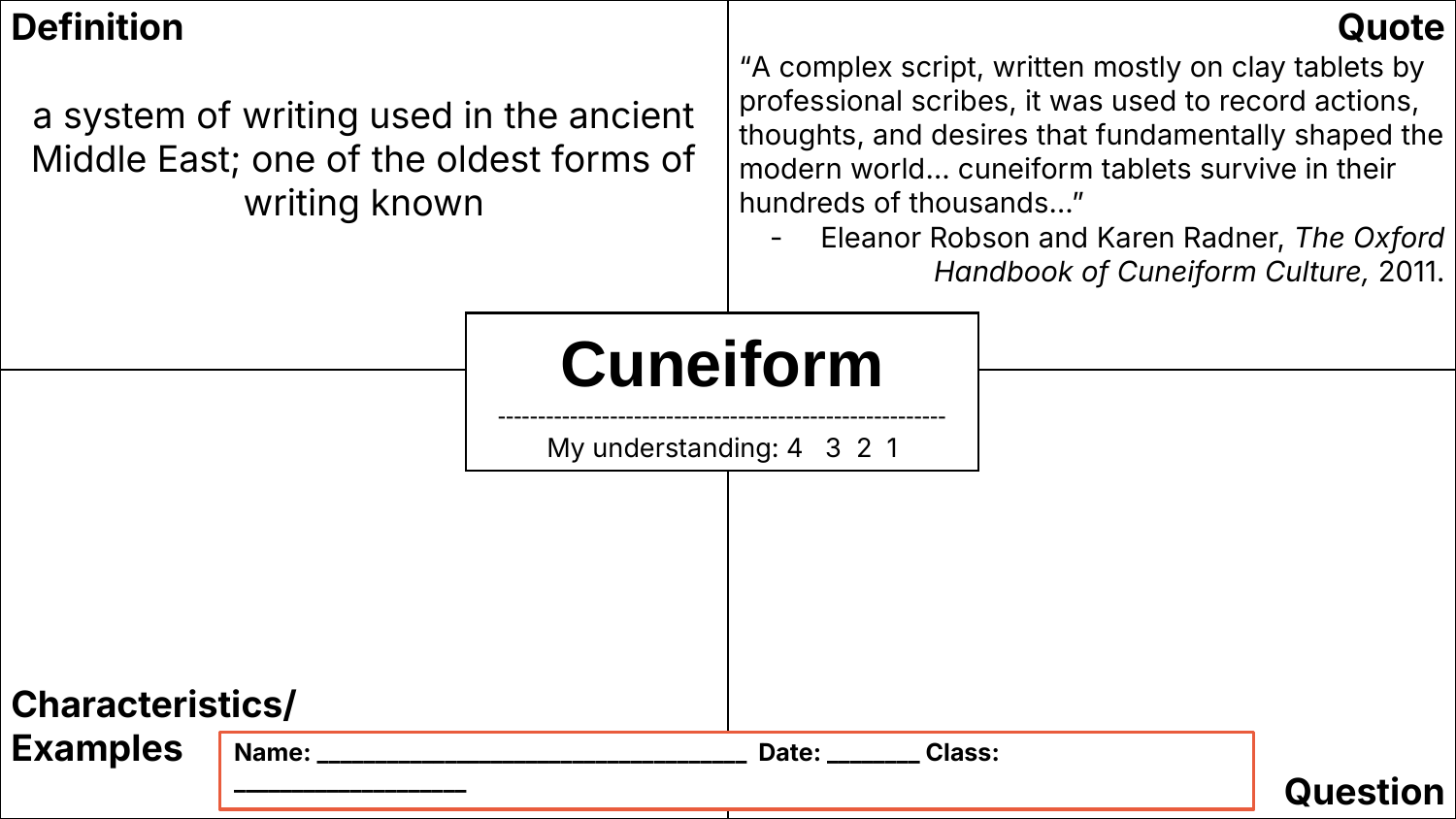

| Definition a system of writing used in the ancient Middle East; one of the oldest forms of writing known | Quote “A complex script, written mostly on clay tablets by professional scribes, it was used to record actions, thoughts, and desires that fundamentally shaped the modern world… cuneiform tablets survive in their hundreds of thousands…” Eleanor Robson and Karen Radner, The Oxford Handbook of Cuneiform Culture, 2011. |
| --- | --- |
| Characteristics/ Examples | Question |
Cuneiform
--------------------------------------------------------
My understanding: 4   3  2  1
Name: _____________________________________  Date: ________ Class: ____________________